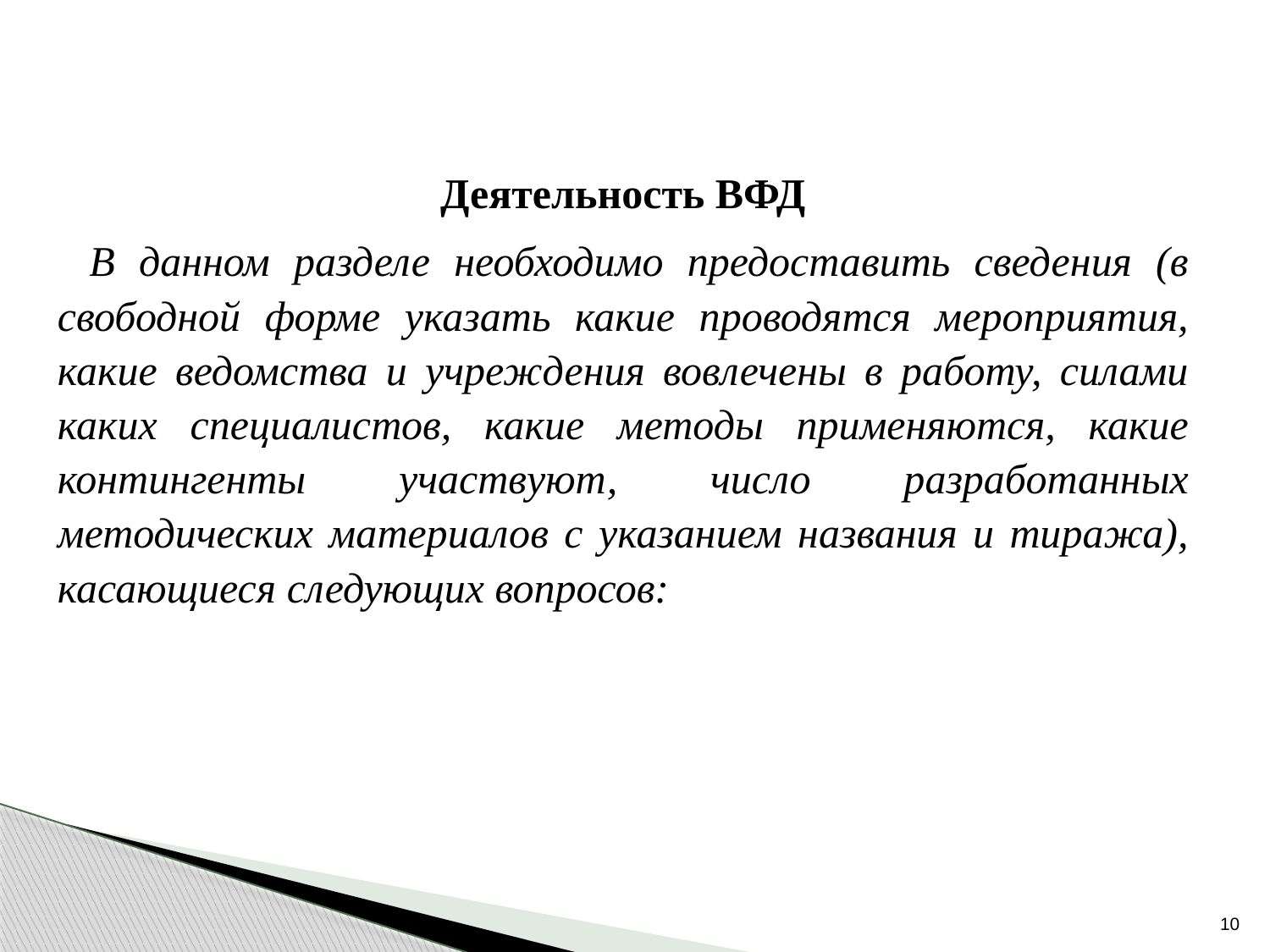

Деятельность ВФД
В данном разделе необходимо предоставить сведения (в свободной форме указать какие проводятся мероприятия, какие ведомства и учреждения вовлечены в работу, силами каких специалистов, какие методы применяются, какие контингенты участвуют, число разработанных методических материалов с указанием названия и тиража), касающиеся следующих вопросов:
10